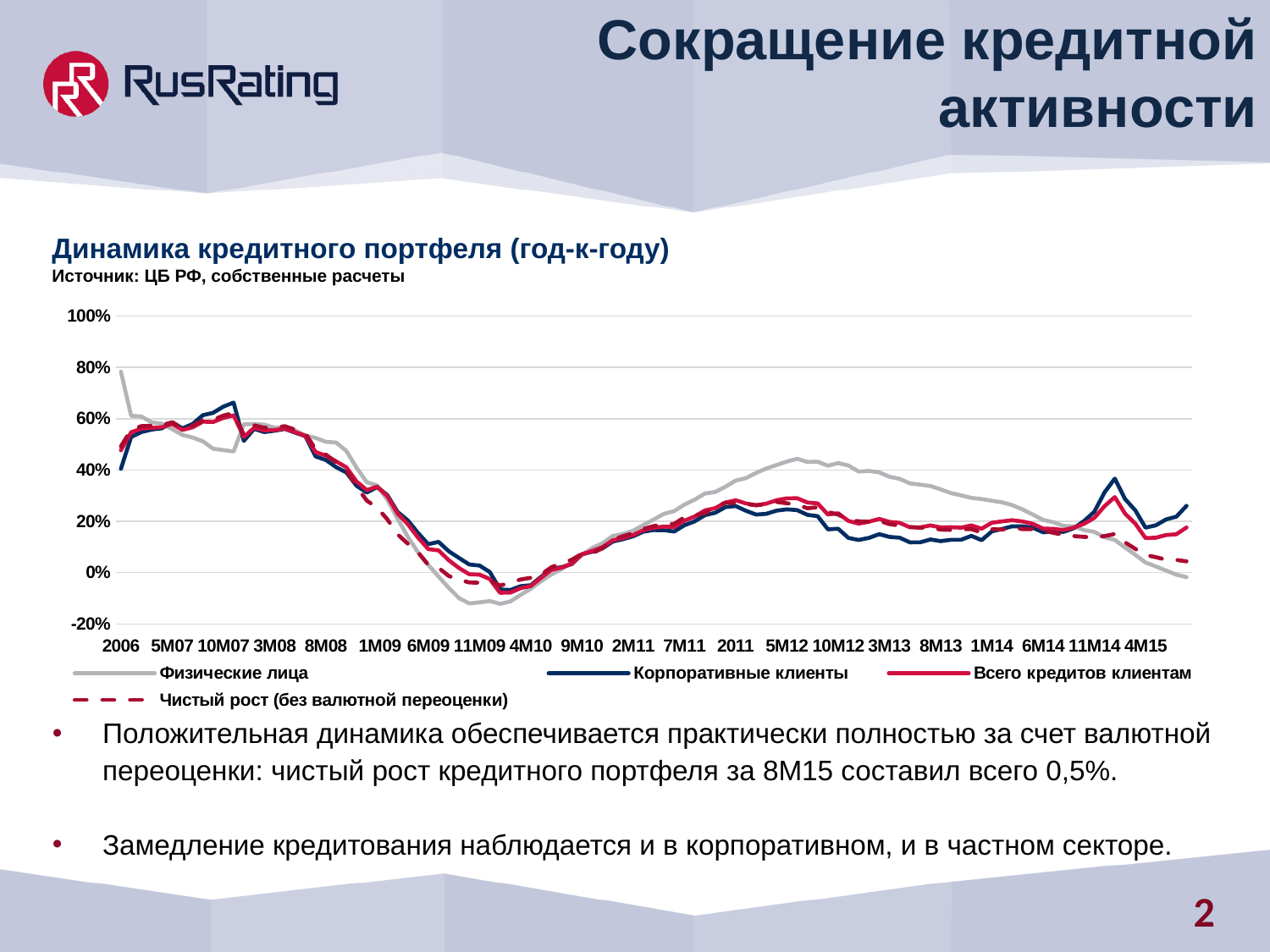

Сокращение кредитной активности
Динамика кредитного портфеля (год-к-году)
Источник: ЦБ РФ, собственные расчеты

### Chart

| Category | Физические лица | Корпоративные клиенты | Всего кредитов клиентам |  |
|---|---|---|---|---|
| 2006 | 0.783164207603176 | 0.4044466833289626 | 0.4766206911738531 | 0.49201507939918454 |
| 1М07 | 0.6113926082365364 | 0.5288997935788489 | 0.5470226850555306 | 0.5562582873487651 |
| 2М07 | 0.6083348982759935 | 0.5477594396239491 | 0.561216109817072 | 0.5708433729103759 |
| 3М07 | 0.5853657969036021 | 0.5577167545554935 | 0.5639991991464142 | 0.5721782440483918 |
| 4М07 | 0.5803634593013789 | 0.5623981003523093 | 0.5665535716669812 | 0.5745830806209969 |
| 5М07 | 0.5594265792573565 | 0.5858795894135505 | 0.5795946308202826 | 0.5860516453058657 |
| 6М07 | 0.5365555625630674 | 0.5621338392290369 | 0.5559999010620549 | 0.5623789973786277 |
| 7М07 | 0.526545752480376 | 0.5792051628771504 | 0.5663686421012919 | 0.5726631495733926 |
| 8М07 | 0.5118544315124558 | 0.6136864709080683 | 0.5881469780258191 | 0.5935075841558157 |
| 9М07 | 0.48292487277792473 | 0.6227069181958953 | 0.587070204133846 | 0.5953809413110317 |
| 10М07 | 0.4775817341501858 | 0.6468392231226647 | 0.6029761149196229 | 0.612144106520767 |
| 11М07 | 0.4722330754470734 | 0.6625943173673616 | 0.6130195550502873 | 0.6222769848201386 |
| 2007 | 0.5781158376462787 | 0.5135693221428097 | 0.5284239101669026 | 0.5374144828202536 |
| 1М08 | 0.5793017615856684 | 0.5601410082578906 | 0.5645255946606924 | 0.5741654786347768 |
| 2М08 | 0.5764694605014056 | 0.5477372540664605 | 0.554312671624537 | 0.5640831430036184 |
| 3М08 | 0.5649520014755982 | 0.5529235900341574 | 0.5556940367793859 | 0.5665770259467735 |
| 4М08 | 0.5651648864662782 | 0.5599225440464111 | 0.5611458117311865 | 0.5704364281865605 |
| 5М08 | 0.5542377823132303 | 0.5456210013137779 | 0.5476421192708503 | 0.5569981016591987 |
| 6М08 | 0.534803848633636 | 0.5320434734041013 | 0.5326971680665786 | 0.5426685669179692 |
| 7М08 | 0.5248679622341403 | 0.4528448123695772 | 0.46995517806644527 | 0.4801423243099264 |
| 8М08 | 0.5098630907908908 | 0.4391408027403163 | 0.456025894130037 | 0.460282429156242 |
| 9М08 | 0.5069936614960553 | 0.4109600257318795 | 0.43383668711387813 | 0.43001933435957207 |
| 10М08 | 0.4743995062946349 | 0.3904292769767761 | 0.4104879090007356 | 0.3999989391749747 |
| 11М08 | 0.4085475762136821 | 0.33830693054936645 | 0.35500274248763564 | 0.3349038897827382 |
| 2008 | 0.35208044091042945 | 0.31232309974203143 | 0.32177023639269264 | 0.28070055933697036 |
|  1М09 | 0.34001837678788616 | 0.3336501473673841 | 0.3351211627055848 | 0.25314070133550853 |
|  2М09 | 0.28444301559650786 | 0.30237742000923884 | 0.2982145917707548 | 0.20786077656839627 |
| 3М09 | 0.21042370613437233 | 0.23656152213654225 | 0.2305054970909004 | 0.14961989718148222 |
| 4М09 | 0.1399811942742757 | 0.20371984442054392 | 0.18880854098364908 | 0.11277492587840615 |
| 5М09 | 0.0789220015353802 | 0.1545256189468731 | 0.13671675964987595 | 0.07890579115446147 |
| 6М09 | 0.030123141765547423 | 0.11095119930391606 | 0.09178369877730552 | 0.030406641317197114 |
| 7М09 | -0.015191633903019586 | 0.1200601787869775 | 0.0867284052334969 | 0.018719621065168675 |
| 8М09 | -0.059225746748239216 | 0.08354267637680035 | 0.04819606819874078 | -0.012939709045127892 |
| 9М09 | -0.09927065441963512 | 0.057182288289187255 | 0.018011280421301956 | -0.027056345369567664 |
| 10М09 | -0.11988733774185645 | 0.031650160981375075 | -0.006189034645139646 | -0.03827674713876612 |
| 11М09 | -0.1155885471898197 | 0.0276628978868394 | -0.0077327126038950755 | -0.03909465729808605 |
| 2009 | -0.11037538584088413 | 0.002557994532286889 | -0.02489259998789861 | -0.031023755407250594 |
| 1М10 | -0.12170531113753469 | -0.06509061546743233 | -0.07821617275442216 | -0.05018663034209233 |
| 2М10 | -0.11215471004456978 | -0.06755295989910981 | -0.07779583292371917 | -0.039156627579672316 |
| 3М10 | -0.08662861275408729 | -0.05273791915094761 | -0.06046210448859446 | -0.02652348665531385 |
| 4М10 | -0.06266894108384713 | -0.04882658327767331 | -0.05193191920262352 | -0.020093903639309664 |
| 5М10 | -0.03332976674513155 | -0.01641465687898125 | -0.020196522872846012 | -0.0074115166202884004 |
| 6М10 | -0.006895805727575199 | 0.01582315480969365 | 0.010739871242557708 | 0.02093385088211027 |
| 7М10 | 0.013497732272344631 | 0.021288226657920184 | 0.019548379661921578 | 0.03723884250006229 |
| 8М10 | 0.03953767965462607 | 0.03346499718978335 | 0.0348143920535271 | 0.05026858193938147 |
| 9М10 | 0.06994611026668518 | 0.07183076439131786 | 0.07141326639933876 | 0.07401738835273176 |
| 10М10 | 0.09589536663420062 | 0.08170311611149716 | 0.08484151061826561 | 0.07551669069255948 |
| 11М10 | 0.11474541297194807 | 0.09500145695677187 | 0.09934966439243698 | 0.09546001251108854 |
| 2010 | 0.14298505792153993 | 0.1212824315489005 | 0.12609521209263086 | 0.12840219906467545 |
| 1М11 | 0.15075447750669868 | 0.13049597748028718 | 0.13497112167525427 | 0.1421945900828243 |
| 2М11 | 0.16367452281686945 | 0.14207623877953557 | 0.14685152438642035 | 0.15372658581618612 |
| 3М11 | 0.18570257048327332 | 0.16018866557738587 | 0.16584170822786382 | 0.17039435464119773 |
| 4М11 | 0.20668029229778528 | 0.1658886521596885 | 0.17493603914652645 | 0.18158296450150344 |
| 5М11 | 0.22914937185234385 | 0.16560160385928624 | 0.1796191173777697 | 0.18807856479951304 |
| 6М11 | 0.23976146389282227 | 0.16022497947407577 | 0.17771046471951002 | 0.19002239133155568 |
| 7М11 | 0.265287528806474 | 0.1847787854226246 | 0.2026520559680185 | 0.21588563584805168 |
| 8М11 | 0.28453147588382155 | 0.20005891639159779 | 0.21891501795395363 | 0.2234518940928418 |
| 9М11 | 0.30827048248786015 | 0.22400839361967528 | 0.24264899148620067 | 0.2313245102218918 |
| 10М11 | 0.31449175998578016 | 0.23316947753617367 | 0.2513358670372683 | 0.2565678852371623 |
| 11М11 | 0.33476749130750183 | 0.25564585730724976 | 0.2733148248490367 | 0.2727733273524209 |
| 2011 | 0.35891598119859003 | 0.2597117237554132 | 0.2820412504063874 | 0.27105663365385374 |
| 1М12 | 0.3682352941176472 | 0.24141931467700406 | 0.26982279704003 | 0.2673172197480709 |
| 2М12 | 0.3886912015598343 | 0.2261548113320595 | 0.26261803349499413 | 0.2630200655430837 |
| 3М12 | 0.4059623181492966 | 0.22937638317504128 | 0.26916855212739077 | 0.2659308442514244 |
| 4М12 | 0.41963850669389124 | 0.24171845484162402 | 0.2822464285148012 | 0.2755795895916889 |
| 5М12 | 0.4329228483306695 | 0.2467850952041819 | 0.28956777762254426 | 0.270332679191641 |
| 6М12 | 0.4436073711260953 | 0.24375677892119252 | 0.29000726873478255 | 0.26493997807520325 |
| 7М12 | 0.4313821000465923 | 0.2253473858128474 | 0.27347015497548965 | 0.2511673018171692 |
| 8М12 | 0.4321260487006344 | 0.2199940834733789 | 0.26989559416020437 | 0.2547477933969887 |
| 9М12 | 0.41673412173501023 | 0.1688356061741345 | 0.22657212749912636 | 0.23615495956428043 |
| 10М12 | 0.42707568674419494 | 0.17117015731614837 | 0.23122149792835822 | 0.22638183215831717 |
| 11М12 | 0.41754122938530736 | 0.13541254976086137 | 0.20145649169755853 | 0.20510260765567673 |
| 2012 | 0.3938460429840205 | 0.12735955563583823 | 0.19093874779185183 | 0.20007197156304307 |
| 1М13 | 0.3964603038119805 | 0.13536799398263155 | 0.19837797644780308 | 0.1985001513843827 |
| 2М13 | 0.39076485661132376 | 0.14993733687466215 | 0.2093589232821187 | 0.2013347746801126 |
| 3М13 | 0.3736260008142216 | 0.13944223107569753 | 0.1979014049915735 | 0.1892607399294204 |
| 4М13 | 0.3654817357195388 | 0.13614441229158047 | 0.19398211120728748 | 0.183026073508155 |
| 5М13 | 0.3478295024273752 | 0.11809623374593814 | 0.1767689332231217 | 0.17810329086975912 |
| 6М13 | 0.34292365274016356 | 0.11826481833022284 | 0.17644717814545263 | 0.17494277500436622 |
| 7М13 | 0.33792001420391515 | 0.12934862187202056 | 0.18410462776659964 | 0.17559884184114194 |
| 8М13 | 0.3245842144367608 | 0.12301564781327867 | 0.1764897637377425 | 0.16794871803102887 |
| 9М13 | 0.3101631851057012 | 0.12791359601212382 | 0.17694095595126536 | 0.16648347631174015 |
| 10М13 | 0.30139155859977795 | 0.12815390606429955 | 0.17527291471070128 | 0.16893879317398106 |
| 11М13 | 0.2913802221047066 | 0.14337675178836284 | 0.18425434336500346 | 0.1698549135159304 |
| 2013 | 0.28692921120316406 | 0.1265709965250308 | 0.1713481422668135 | 0.1564322287657991 |
| 1М14 | 0.2801965211144748 | 0.1608799084557937 | 0.19443442374568898 | 0.16947395418008207 |
| 2М14 | 0.2740557525585854 | 0.1703070085538454 | 0.19974576574641012 | 0.16775871720973473 |
| 3М14 | 0.26308380053841773 | 0.18077319281285265 | 0.20433448570842772 | 0.17555714949672707 |
| 4М14 | 0.2462685673932039 | 0.18037113402061866 | 0.19937722665635604 | 0.16970507677289046 |
| 5М14 | 0.22619713712873568 | 0.17511711746447922 | 0.19005905780299526 | 0.16991243098137748 |
| 6М14 | 0.20537019203534812 | 0.15730235565995576 | 0.17151259181356293 | 0.16427311230771835 |
| 7М14 | 0.1966027469975451 | 0.15990802968048246 | 0.1707928343442362 | 0.15531453700879178 |
| 8М14 | 0.18213688582061338 | 0.15905050235904294 | 0.16594603998994772 | 0.14712701037203046 |
| 9М14 | 0.18026718856364887 | 0.17336643432318 | 0.17543295248591328 | 0.14255193939242866 |
| 10М14 | 0.16580159976700393 | 0.20129465506497923 | 0.1906049309232165 | 0.13945710939313488 |
| 11М14 | 0.15895782145782156 | 0.23723234810079097 | 0.2136578206563129 | 0.1378132419997907 |
| 2014 | 0.13795181327896655 | 0.3129977954771723 | 0.2592963461639184 | 0.14260443349342775 |
| 1М15 | 0.12762652932394114 | 0.3665062709951883 | 0.29450441253752646 | 0.15084963441264543 |
| 2М15 | 0.0980883518225042 | 0.28695005831015874 | 0.23004121735964178 | 0.11796733004918189 |
| 3М15 | 0.06966035079486121 | 0.2428476157320998 | 0.1908546840466221 | 0.09287599780316155 |
| 4М15 | 0.039487196846007766 | 0.1755390381580244 | 0.1347649169895171 | 0.06870380714375601 |
| 5М15 | 0.024203131387069643 | 0.18446136052301298 | 0.13615903223680648 | 0.06025244828084466 |
| 6М15 | 0.00823370178208882 | 0.20733576297440637 | 0.14677435494246316 | 0.050197727406698034 |
| 7М15 | -0.007587519869875492 | 0.21802222722593934 | 0.1496239927376244 | 0.049768107474941176 |
| 8М15 | -0.017556346381969012 | 0.2604699279412117 | 0.1762747178653934 | 0.04375467150307423 |
Положительная динамика обеспечивается практически полностью за счет валютной переоценки: чистый рост кредитного портфеля за 8М15 составил всего 0,5%.
Замедление кредитования наблюдается и в корпоративном, и в частном секторе.

2